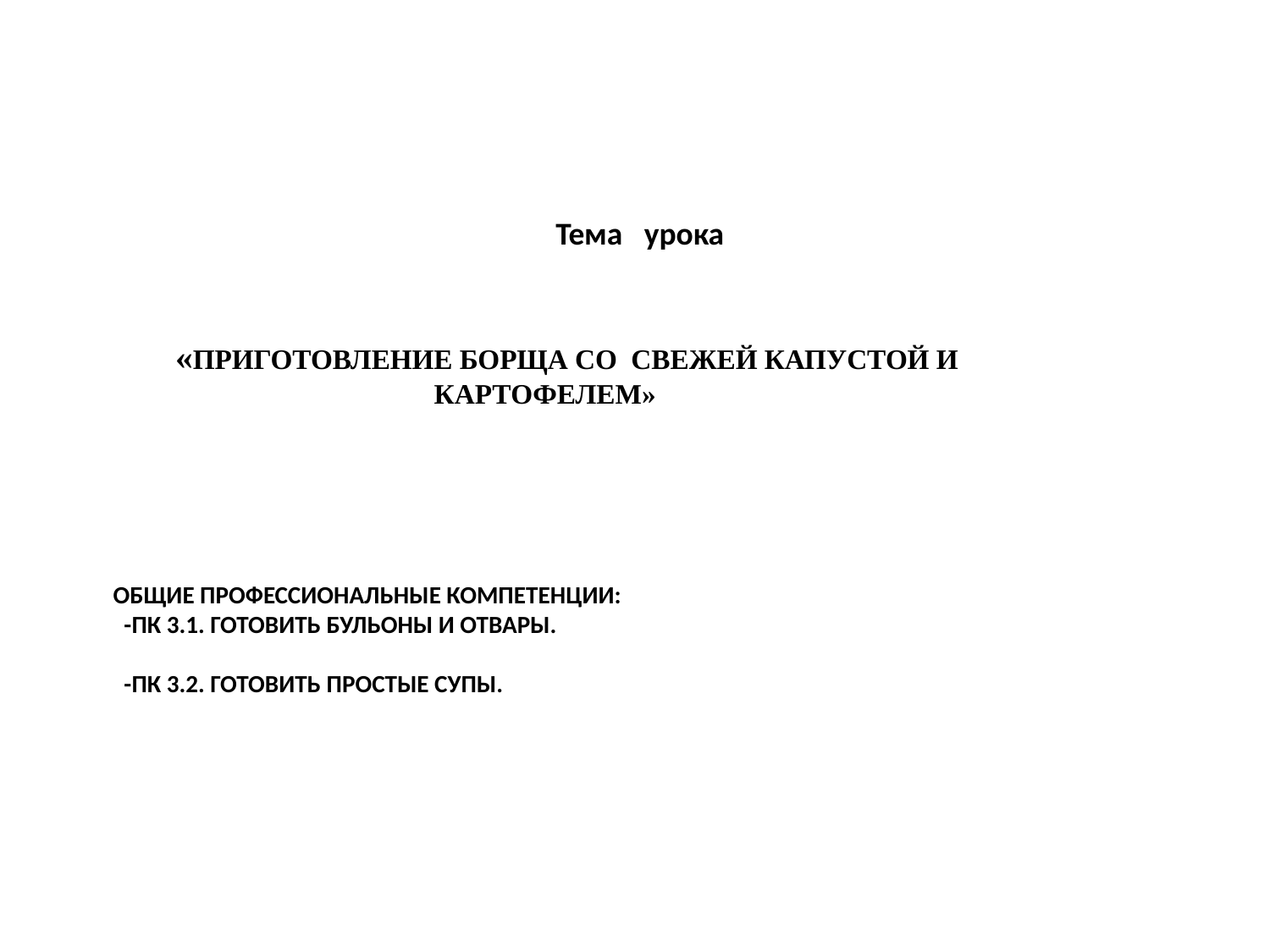

Тема   урока
# «Приготовление борща со  свежей капустой и картофелем» Общие профессиональные компетенции: -ПК 3.1. Готовить бульоны и отвары. -ПК 3.2. Готовить простые супы.